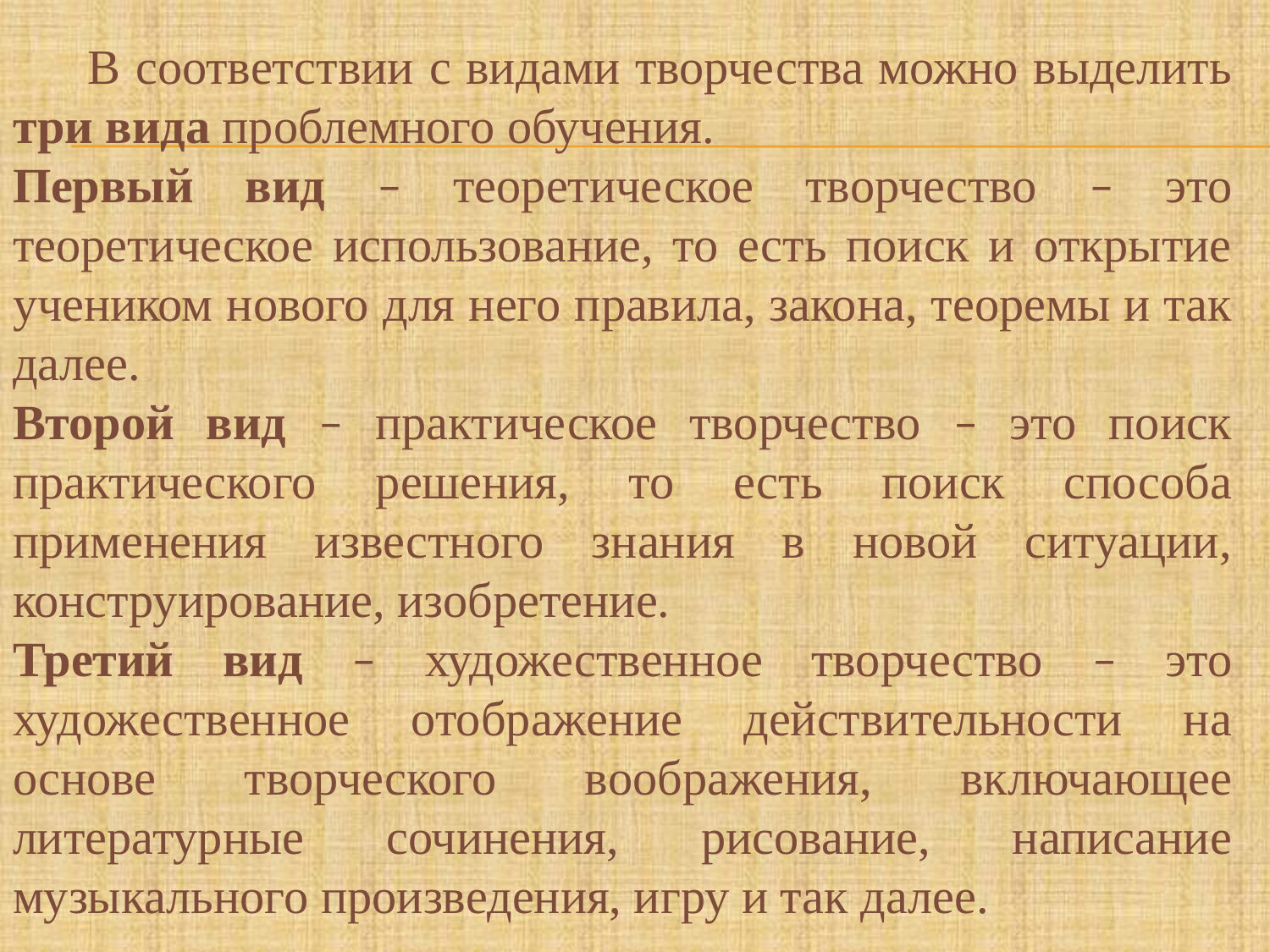

В соответствии с видами творчества можно выделить три вида проблемного обучения.
Первый вид – теоретическое творчество – это теоретическое использование, то есть поиск и открытие учеником нового для него правила, закона, теоремы и так далее.
Второй вид – практическое творчество – это поиск практического решения, то есть поиск способа применения известного знания в новой ситуации, конструирование, изобретение.
Третий вид – художественное творчество – это художественное отображение действительности на основе творческого воображения, включающее литературные сочинения, рисование, написание музыкального произведения, игру и так далее.